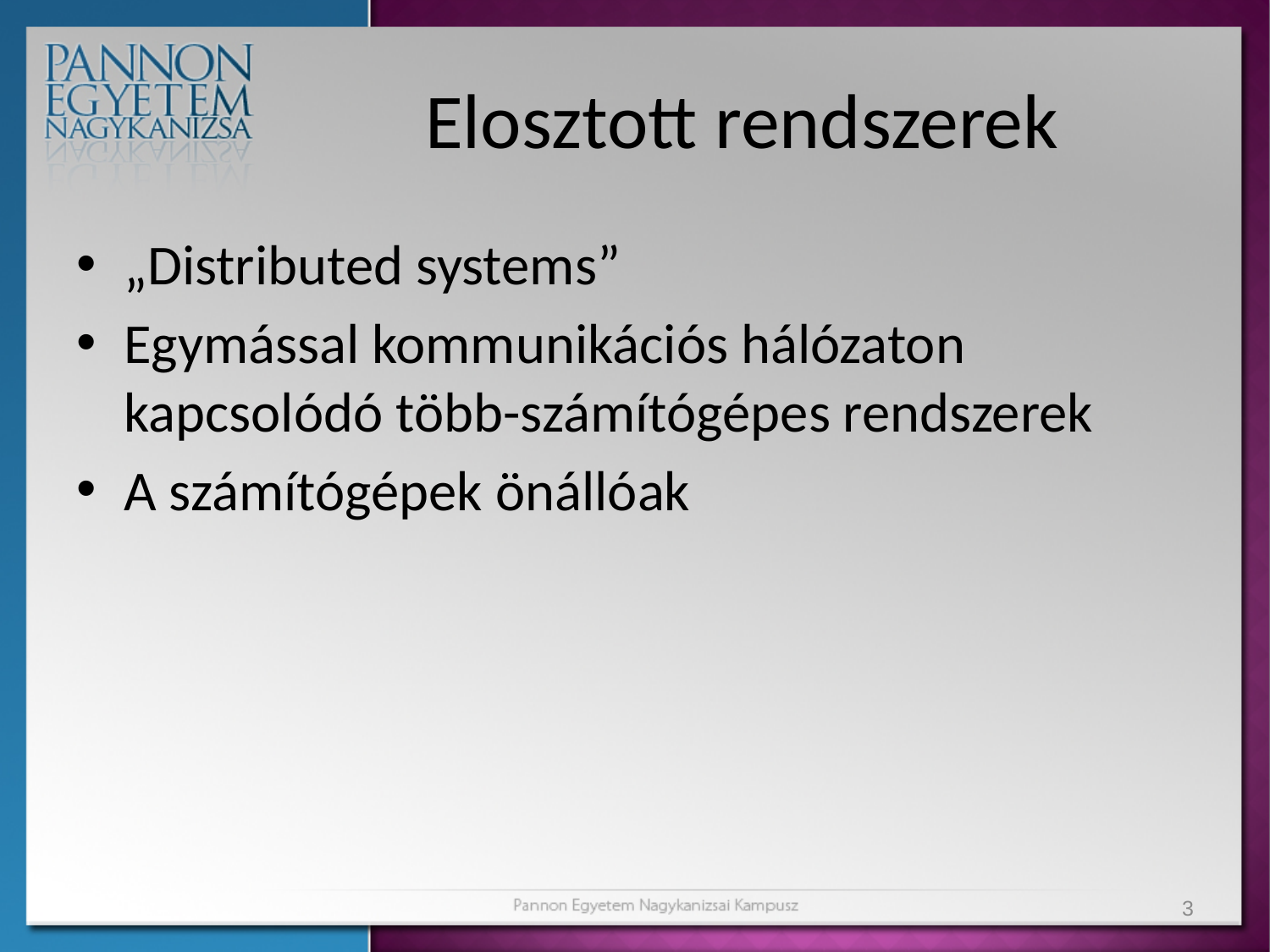

# Elosztott rendszerek
„Distributed systems”
Egymással kommunikációs hálózaton kapcsolódó több-számítógépes rendszerek
A számítógépek önállóak
3